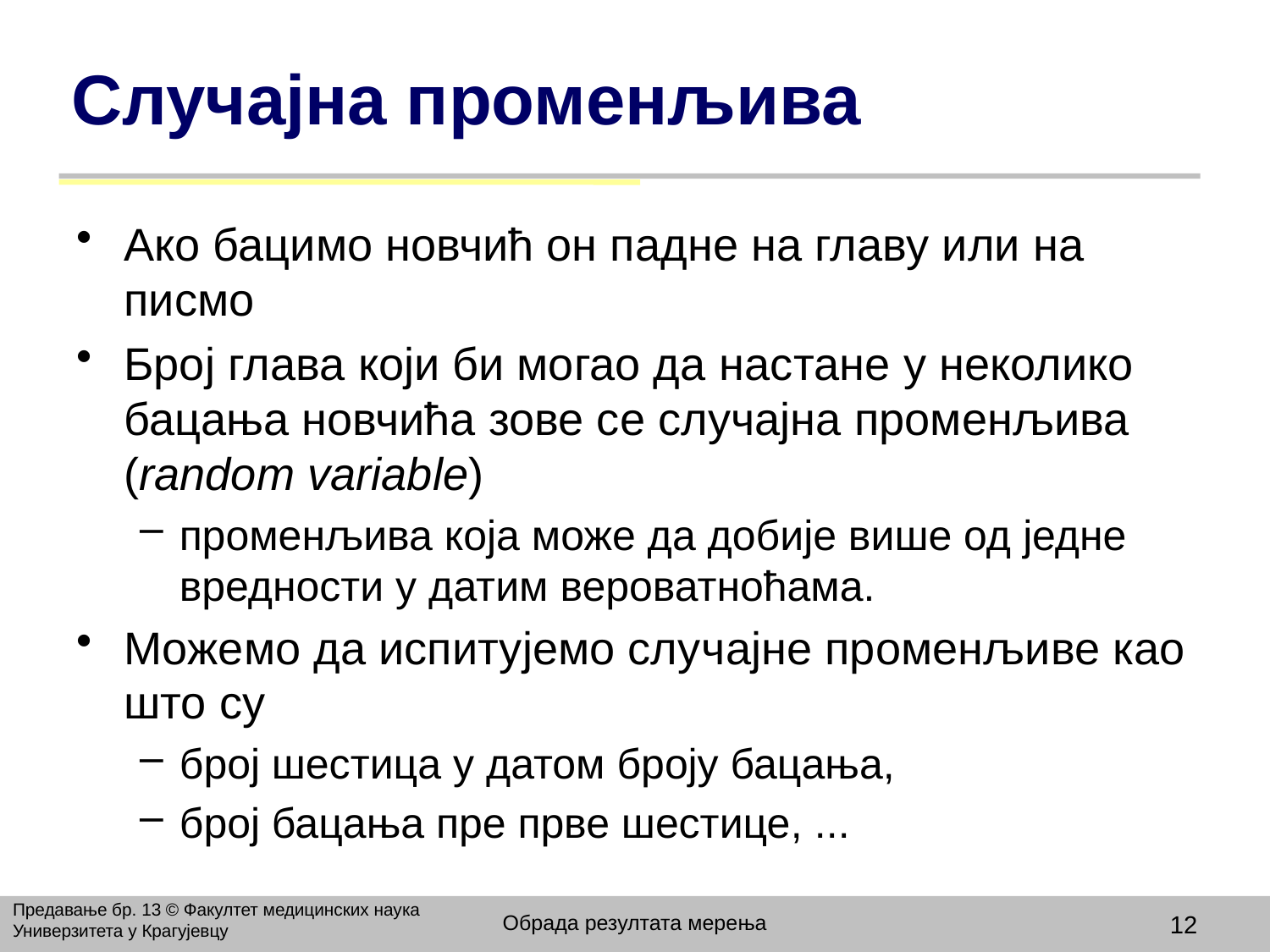

# Случајна променљива
Ако бацимо новчић он падне на главу или на писмо
Број глава који би могао да настане у неколико бацања новчића зове се случајна променљива (random variable)
променљива која може да добије више од једне вредности у датим вероватноћама.
Mожемо да испитујемо случајне променљиве као што су
број шестица у датом броју бацања,
број бацања пре прве шестице, ...
Предавање бр. 13 © Факултет медицинских наука Универзитета у Крагујевцу
Обрада резултата мерења
12